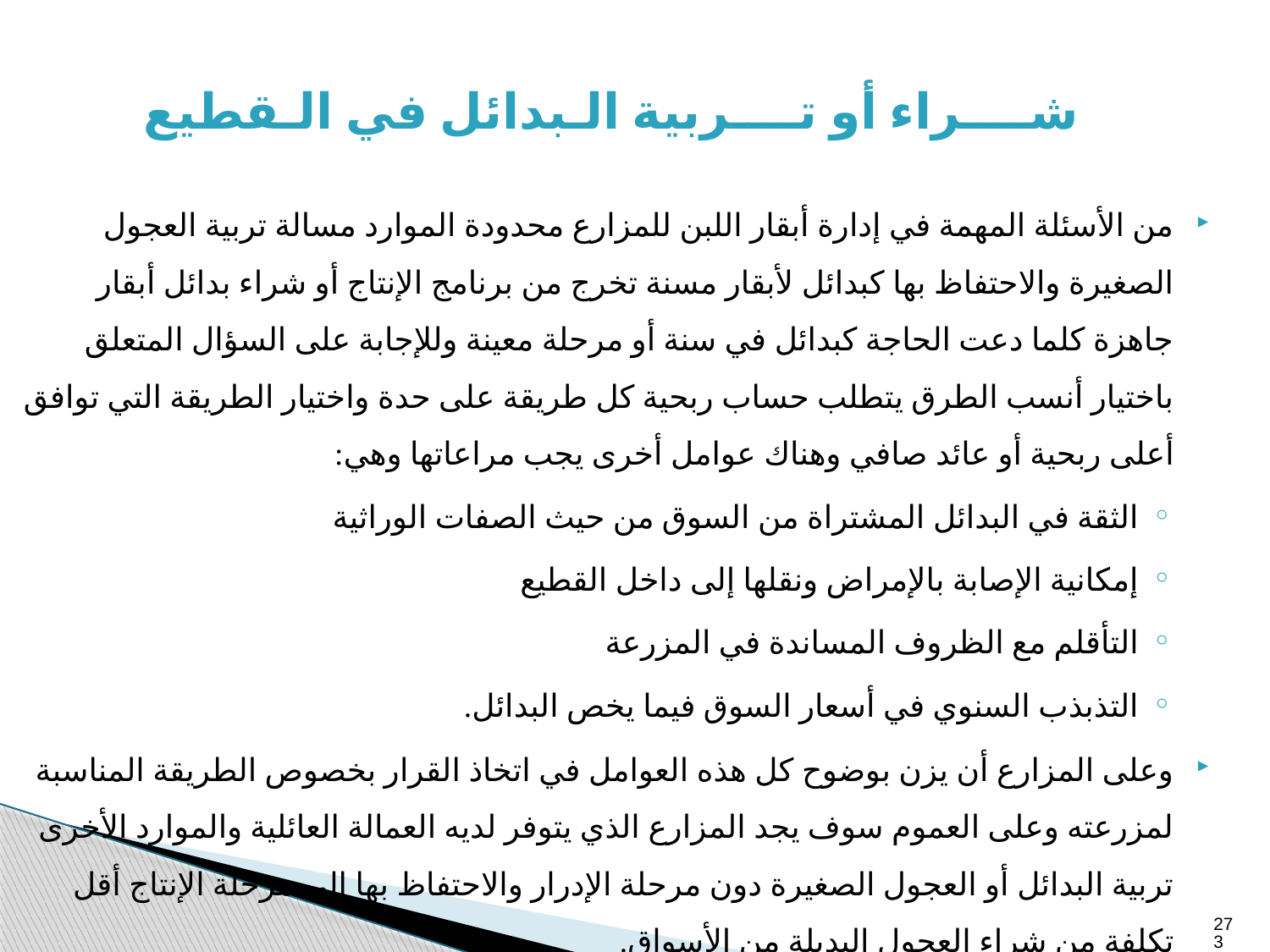

شــــراء أو تــــربية الـبدائل في الـقطيع

من الأسئلة المهمة في إدارة أبقار اللبن للمزارع محدودة الموارد مسالة تربية العجول الصغيرة والاحتفاظ بها كبدائل لأبقار مسنة تخرج من برنامج الإنتاج أو شراء بدائل أبقار جاهزة كلما دعت الحاجة كبدائل في سنة أو مرحلة معينة وللإجابة على السؤال المتعلق باختيار أنسب الطرق يتطلب حساب ربحية كل طريقة على حدة واختيار الطريقة التي توافق أعلى ربحية أو عائد صافي وهناك عوامل أخرى يجب مراعاتها وهي:
الثقة في البدائل المشتراة من السوق من حيث الصفات الوراثية
إمكانية الإصابة بالإمراض ونقلها إلى داخل القطيع
التأقلم مع الظروف المساندة في المزرعة
التذبذب السنوي في أسعار السوق فيما يخص البدائل.
وعلى المزارع أن يزن بوضوح كل هذه العوامل في اتخاذ القرار بخصوص الطريقة المناسبة لمزرعته وعلى العموم سوف يجد المزارع الذي يتوفر لديه العمالة العائلية والموارد الأخرى تربية البدائل أو العجول الصغيرة دون مرحلة الإدرار والاحتفاظ بها الى مرحلة الإنتاج أقل تكلفة من شراء العجول البديلة من الأسواق.
273